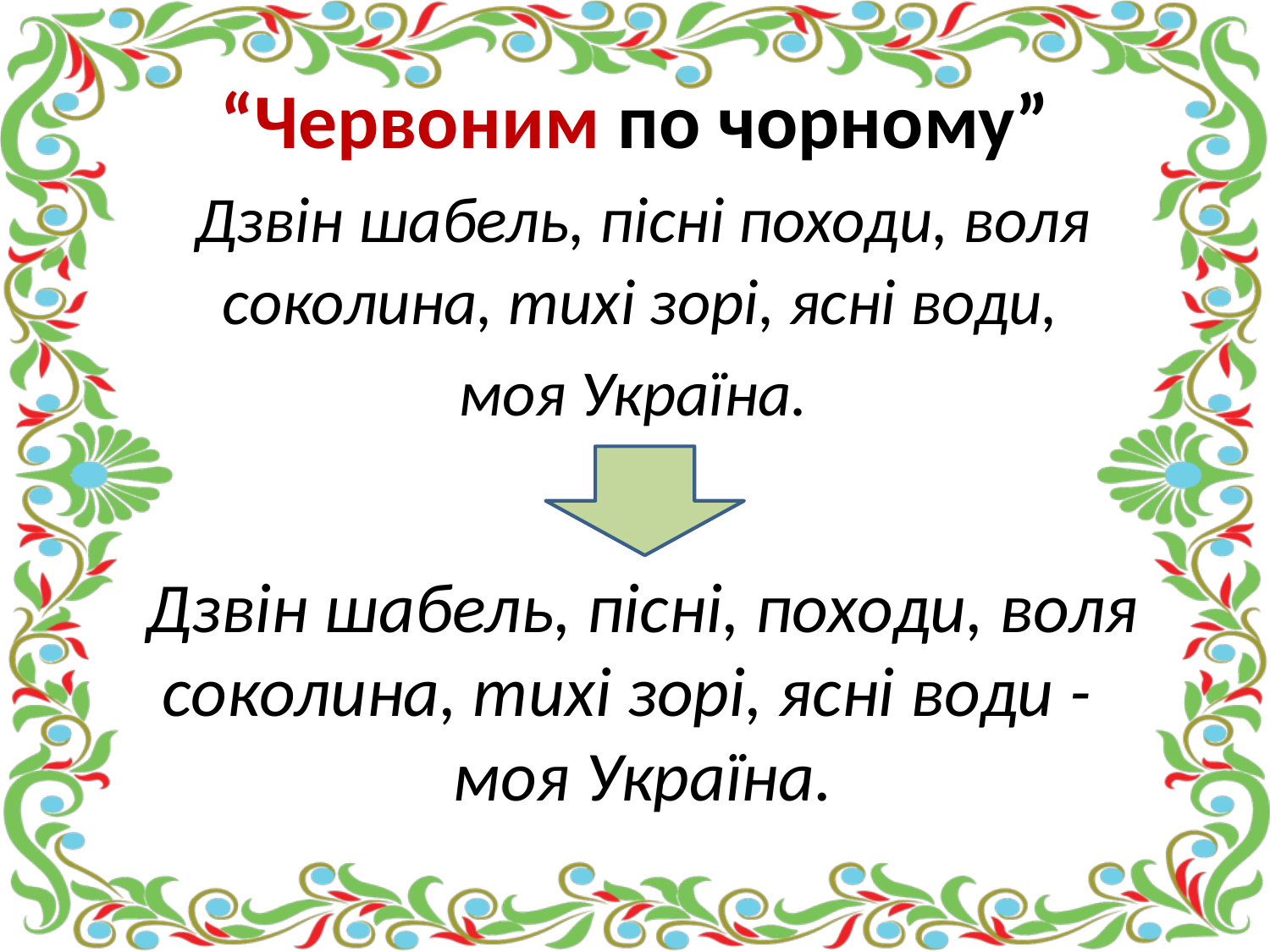

# “Червоним по чорному”
 Дзвін шабель, пісні походи, воля соколина, тихі зорі, ясні води,
моя Україна.

Дзвін шабель, пісні, походи, воля соколина, тихі зорі, ясні води -
моя Україна.